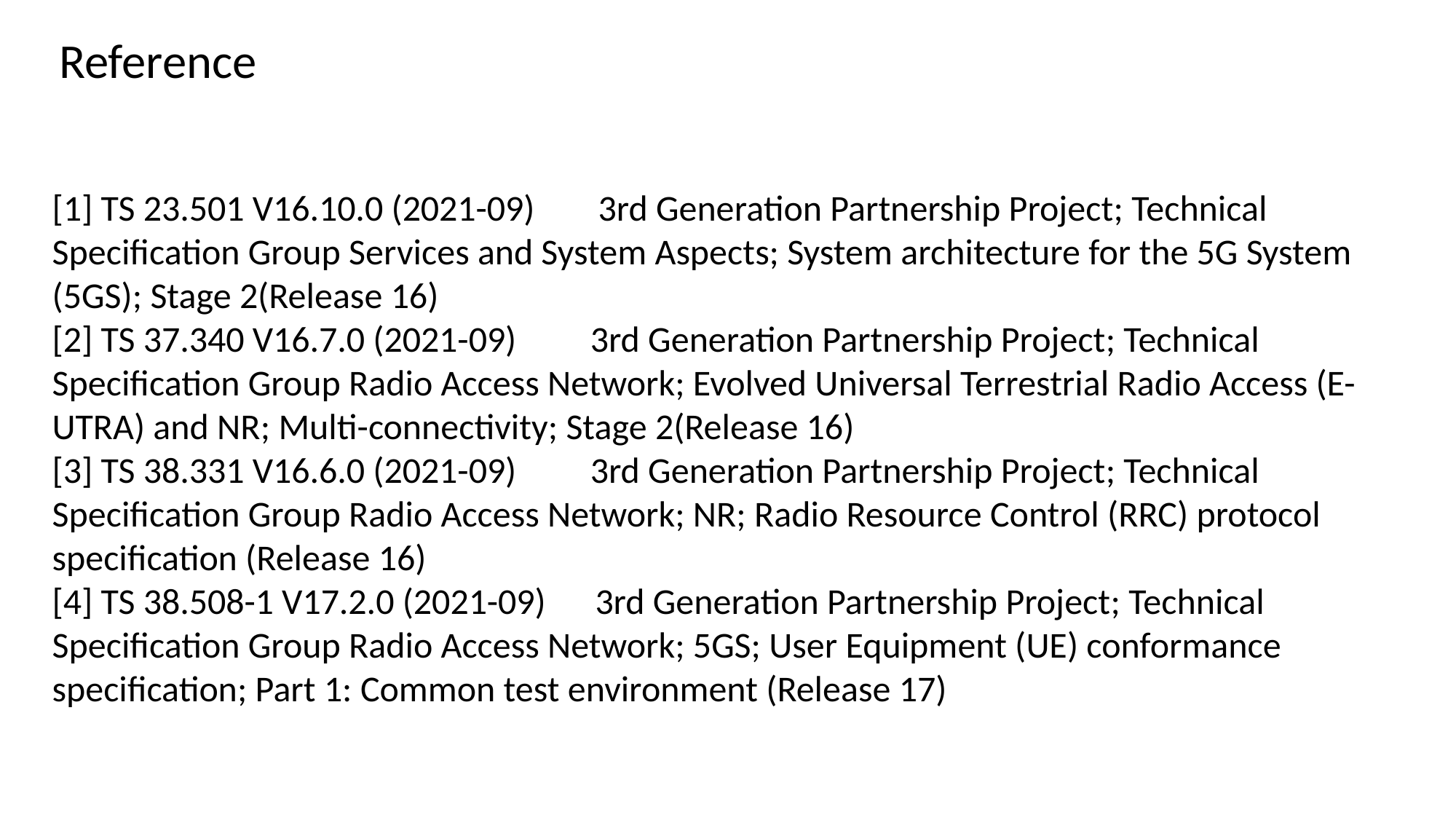

# Reference

[1] TS 23.501 V16.10.0 (2021-09) 	3rd Generation Partnership Project; Technical Specification Group Services and System Aspects; System architecture for the 5G System (5GS); Stage 2(Release 16)
[2] TS 37.340 V16.7.0 (2021-09)         3rd Generation Partnership Project; Technical Specification Group Radio Access Network; Evolved Universal Terrestrial Radio Access (E-UTRA) and NR; Multi-connectivity; Stage 2(Release 16)
[3] TS 38.331 V16.6.0 (2021-09)         3rd Generation Partnership Project; Technical Specification Group Radio Access Network; NR; Radio Resource Control (RRC) protocol specification (Release 16)
[4] TS 38.508-1 V17.2.0 (2021-09)      3rd Generation Partnership Project; Technical Specification Group Radio Access Network; 5GS; User Equipment (UE) conformance specification; Part 1: Common test environment (Release 17)